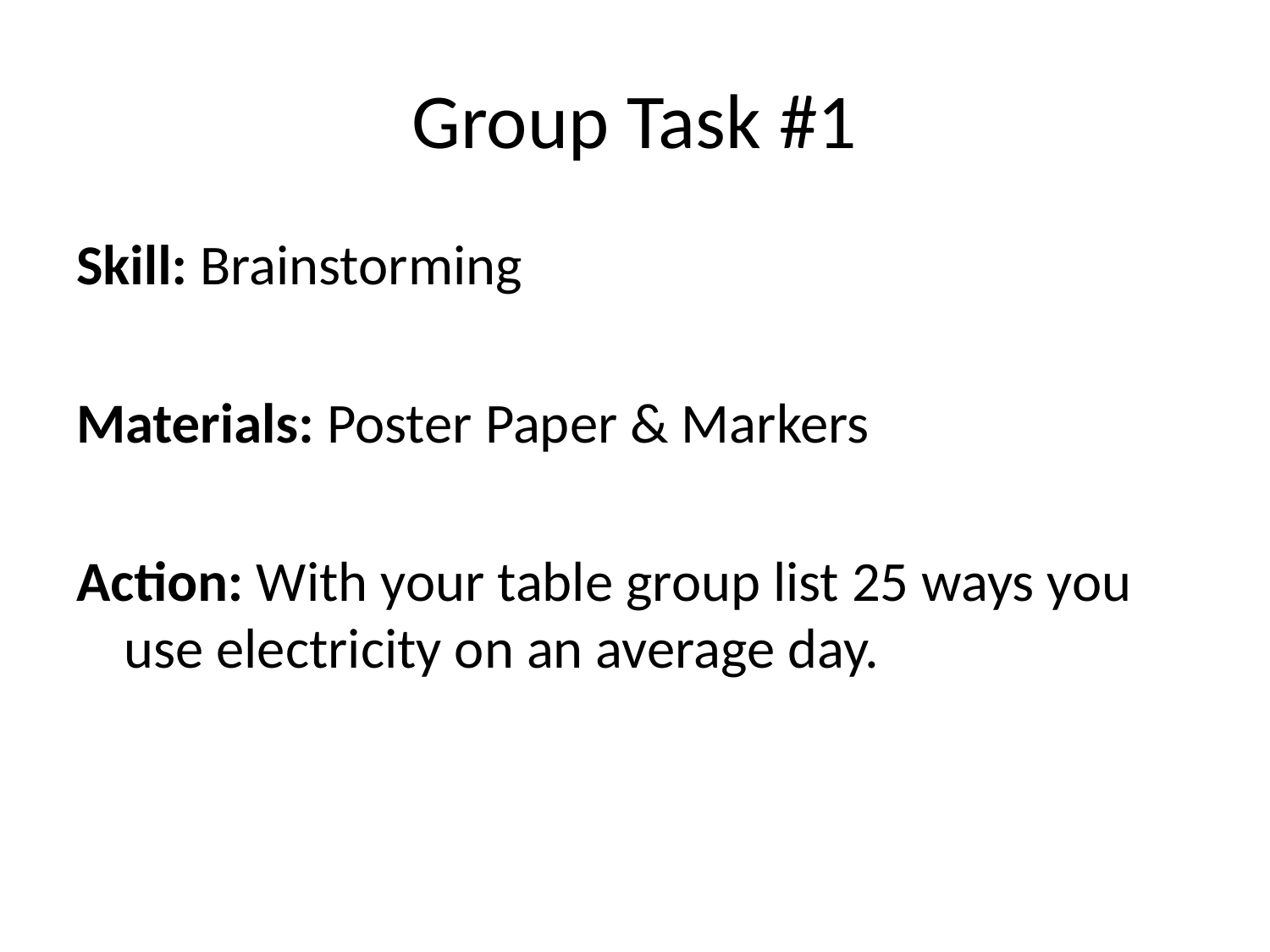

# Group Task #1
Skill: Brainstorming

Materials: Poster Paper & Markers

Action: With your table group list 25 ways you use electricity on an average day.